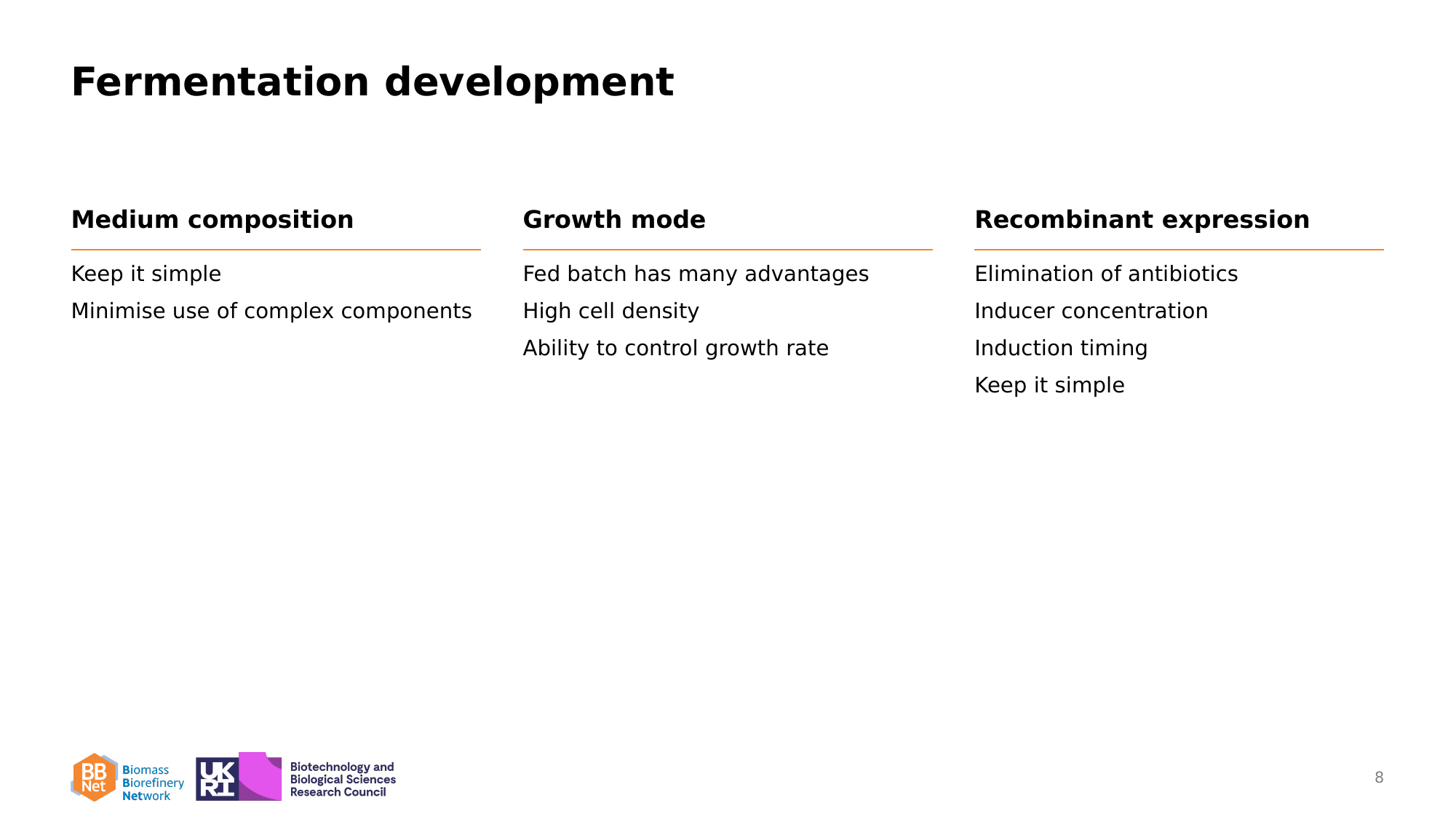

# Fermentation development
Medium composition
Growth mode
Recombinant expression
Keep it simple
Minimise use of complex components
Fed batch has many advantages
High cell density
Ability to control growth rate
Elimination of antibiotics
Inducer concentration
Induction timing
Keep it simple
8